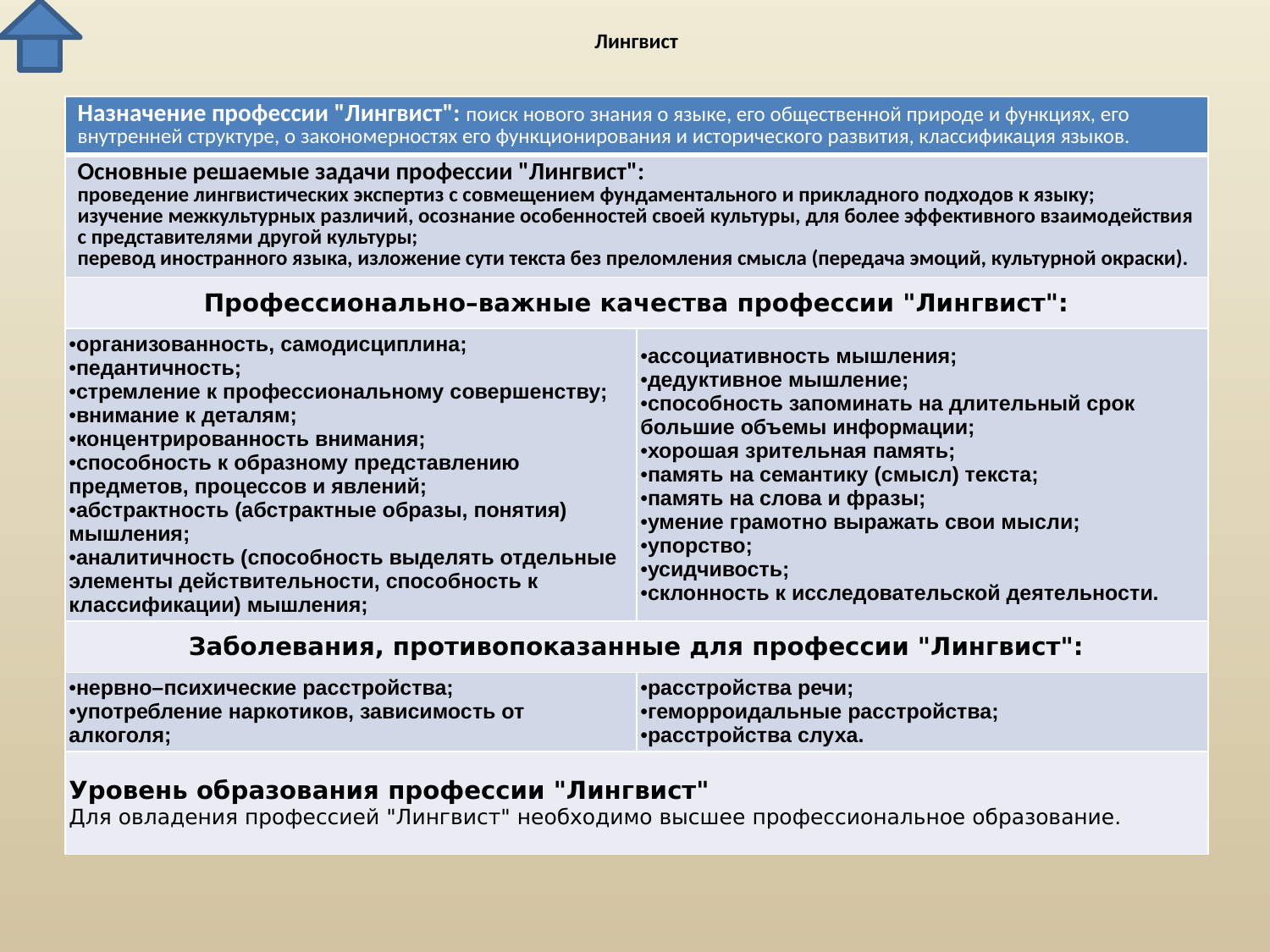

# Лингвист
| Назначение профессии "Лингвист": поиск нового знания о языке, его общественной природе и функциях, его внутренней структуре, о закономерностях его функционирования и исторического развития, классификация языков. |  |
| --- | --- |
| Основные решаемые задачи профессии "Лингвист": проведение лингвистических экспертиз с совмещением фундаментального и прикладного подходов к языку; изучение межкультурных различий, осознание особенностей своей культуры, для более эффективного взаимодействия с представителями другой культуры; перевод иностранного языка, изложение сути текста без преломления смысла (передача эмоций, культурной окраски). |  |
| Профессионально–важные качества профессии "Лингвист": |  |
| организованность, самодисциплина; педантичность; стремление к профессиональному совершенству; внимание к деталям; концентрированность внимания; способность к образному представлению предметов, процессов и явлений; абстрактность (абстрактные образы, понятия) мышления; аналитичность (способность выделять отдельные элементы действительности, способность к классификации) мышления; | ассоциативность мышления; дедуктивное мышление; способность запоминать на длительный срок большие объемы информации; хорошая зрительная память; память на семантику (смысл) текста; память на слова и фразы; умение грамотно выражать свои мысли; упорство; усидчивость; склонность к исследовательской деятельности. |
| Заболевания, противопоказанные для профессии "Лингвист": |  |
| нервно–психические расстройства; употребление наркотиков, зависимость от алкоголя; | расстройства речи; геморроидальные расстройства; расстройства слуха. |
| Уровень образования профессии "Лингвист" Для овладения профессией "Лингвист" необходимо высшее профессиональное образование. |  |